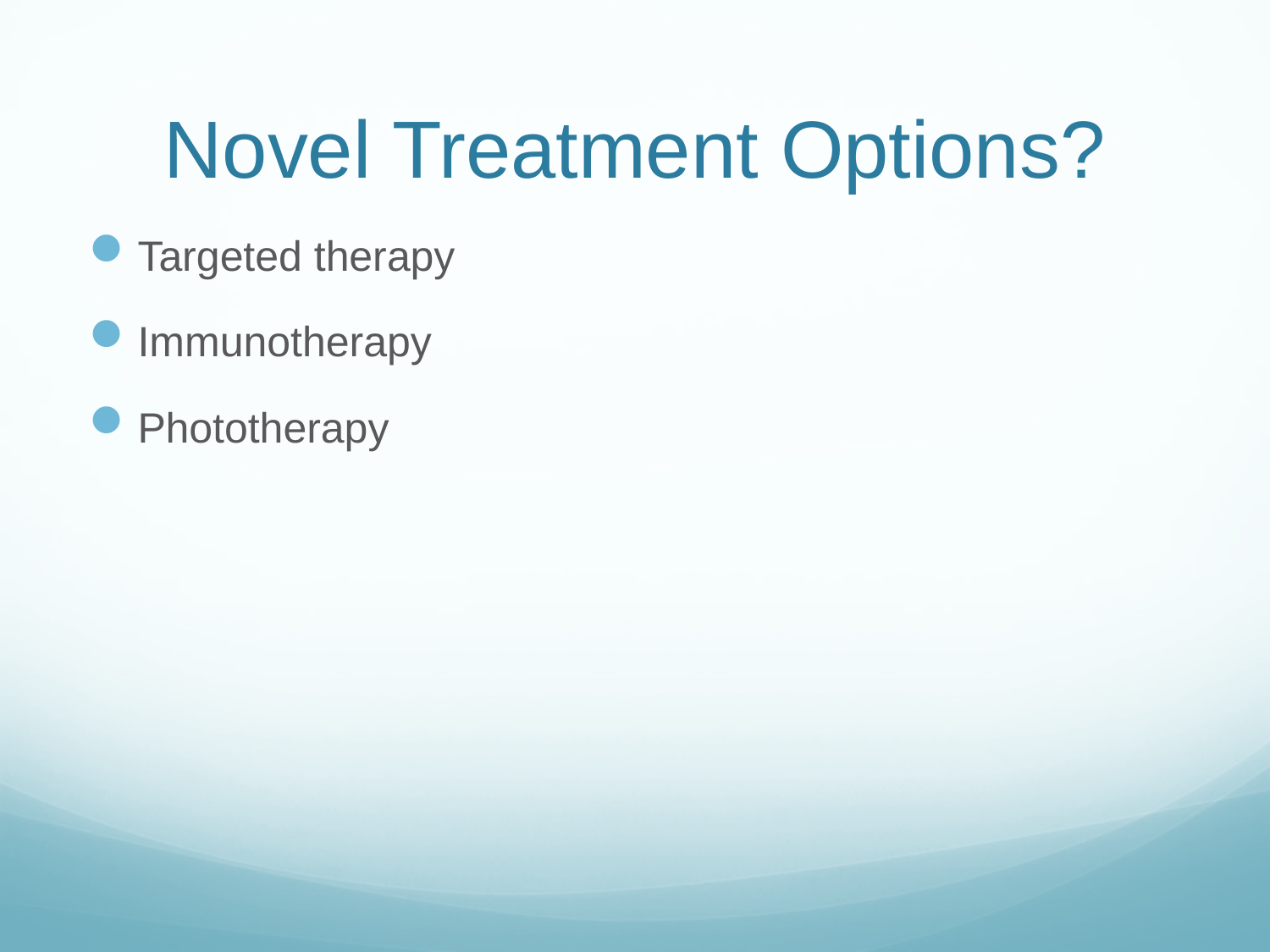

# Novel Treatment Options?
Targeted therapy
Immunotherapy
Phototherapy